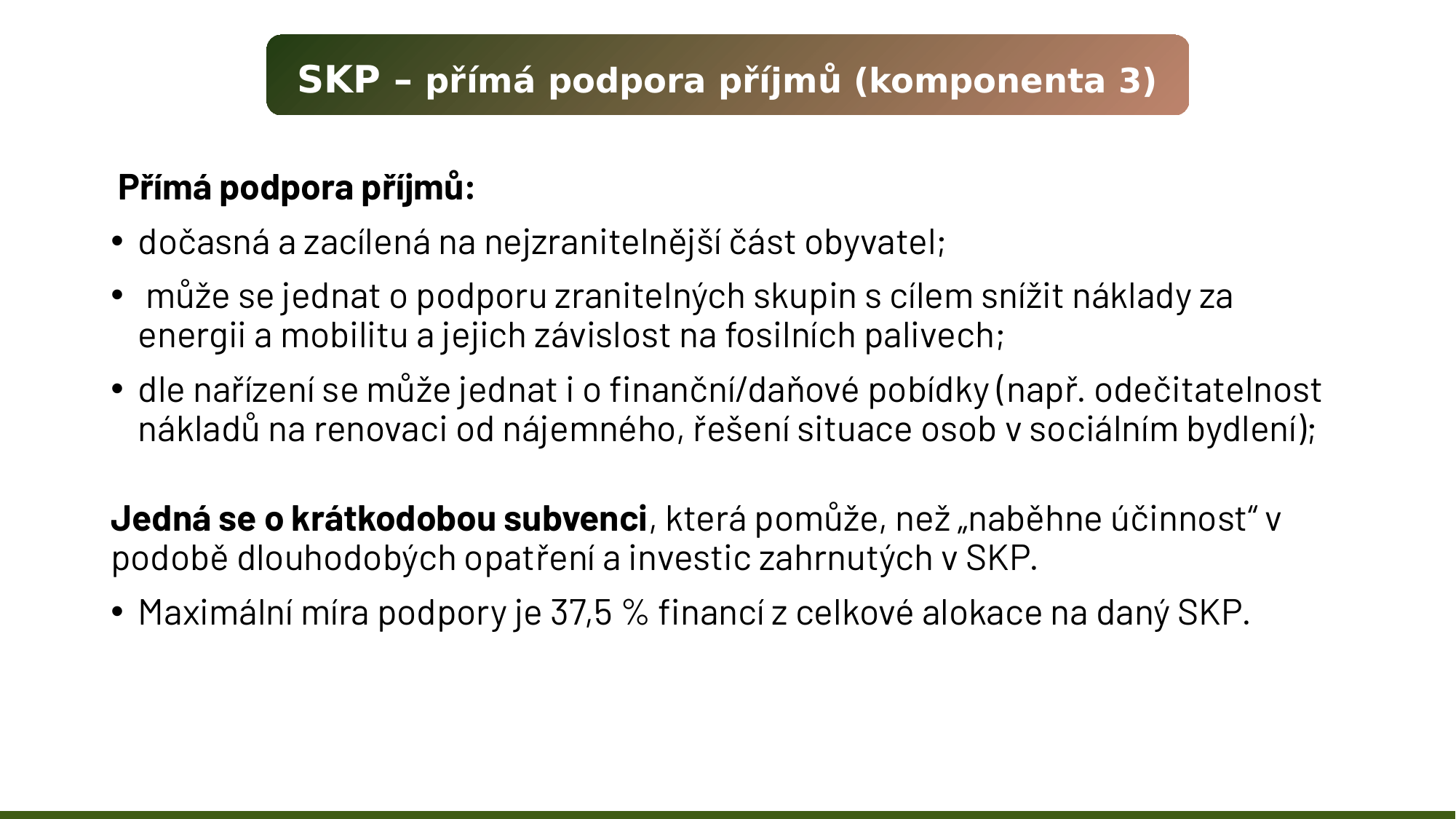

SKP – přímá podpora příjmů (komponenta 3)
 Přímá podpora příjmů:
dočasná a zacílená na nejzranitelnější část obyvatel;
 může se jednat o podporu zranitelných skupin s cílem snížit náklady za energii a mobilitu a jejich závislost na fosilních palivech;
dle nařízení se může jednat i o finanční/daňové pobídky (např. odečitatelnost nákladů na renovaci od nájemného, řešení situace osob v sociálním bydlení);

Jedná se o krátkodobou subvenci, která pomůže, než „naběhne účinnost“ v podobě dlouhodobých opatření a investic zahrnutých v SKP.
Maximální míra podpory je 37,5 % financí z celkové alokace na daný SKP.